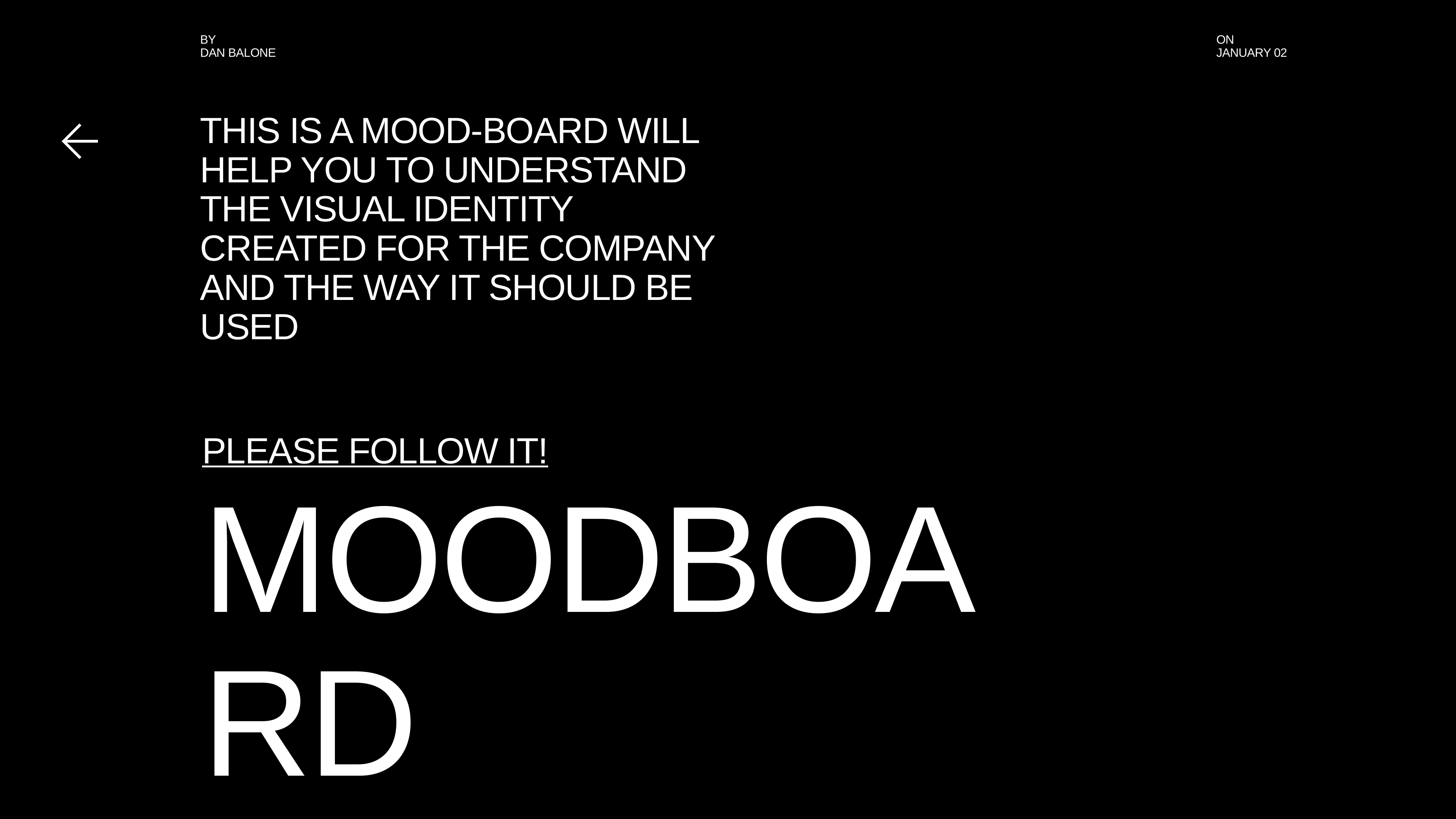

BY
DAN BALONE
ON
JANUARY 02
THIS IS A MOOD-BOARD WILL HELP YOU TO UNDERSTAND THE VISUAL IDENTITY CREATED FOR THE COMPANY AND THE WAY IT SHOULD BE USED
PLEASE FOLLOW IT!
MOODBOARD